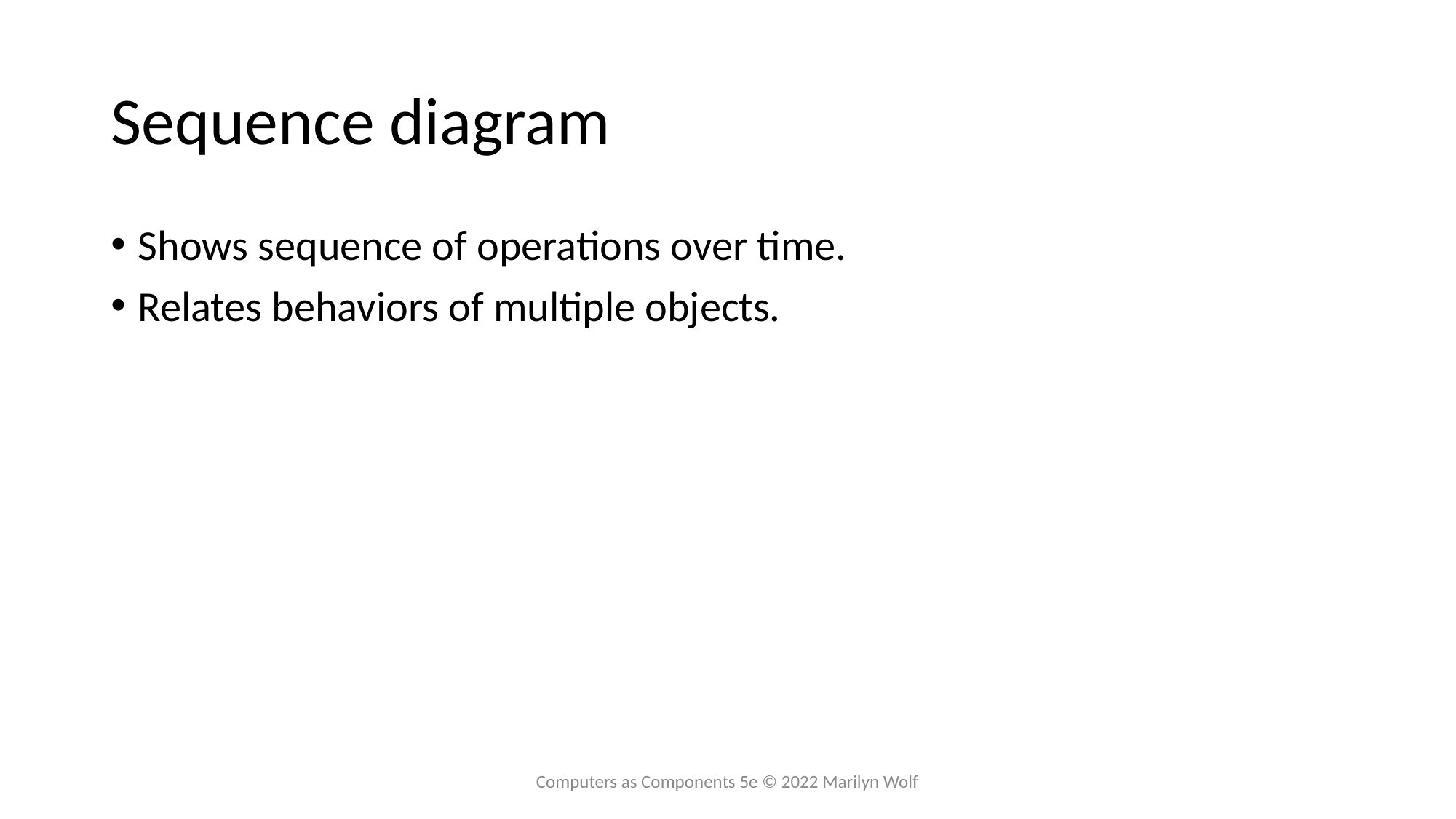

# Sequence diagram
Shows sequence of operations over time.
Relates behaviors of multiple objects.
Computers as Components 5e © 2022 Marilyn Wolf